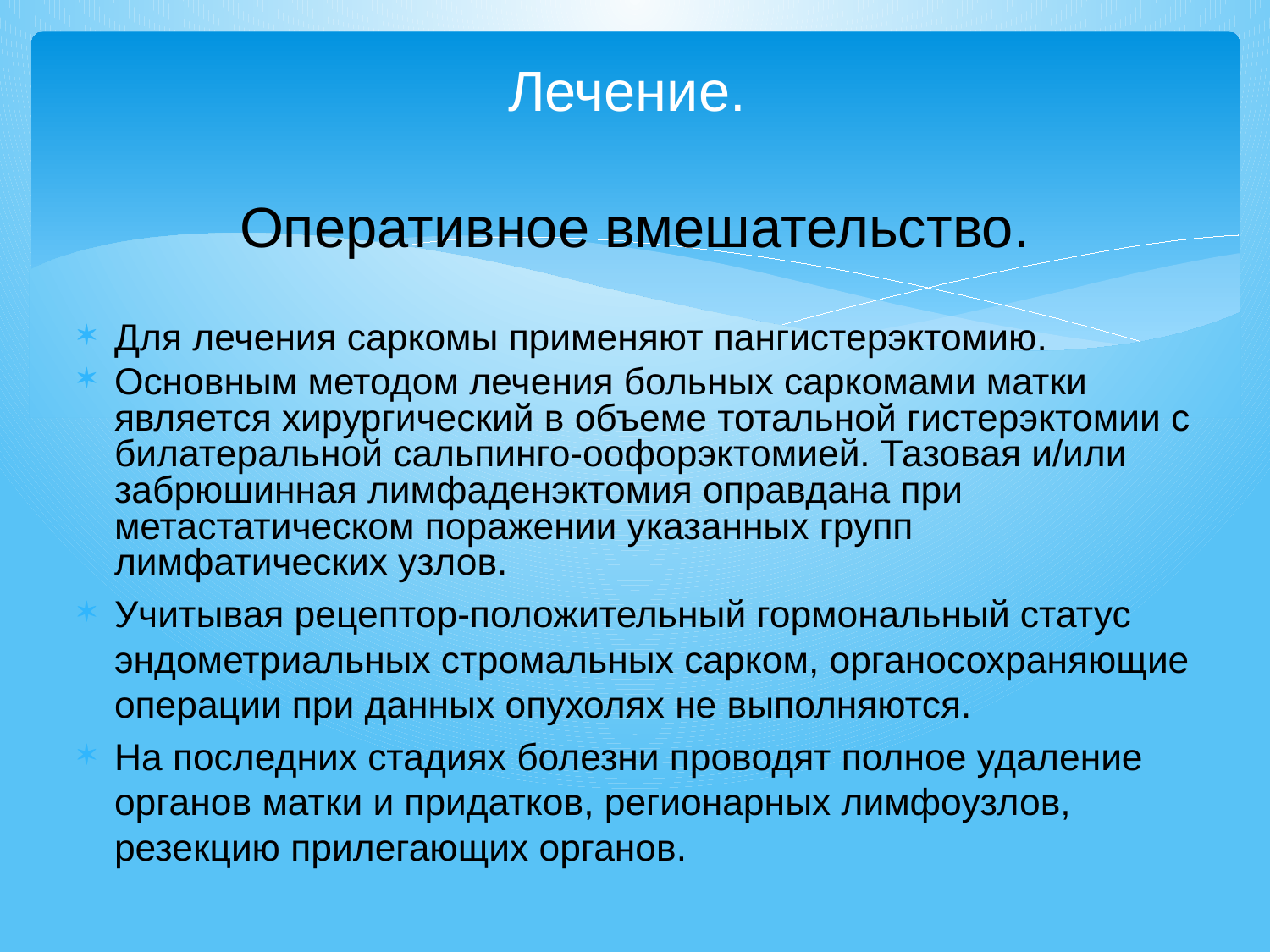

# Лечение. Оперативное вмешательство.
Для лечения саркомы применяют пангистерэктомию.
Основным методом лечения больных саркомами матки является хирургический в объеме тотальной гистерэктомии с билатеральной сальпинго-оофорэктомией. Тазовая и/или забрюшинная лимфаденэктомия оправдана при метастатическом поражении указанных групп лимфатических узлов.
Учитывая рецептор-положительный гормональный статус эндометриальных стромальных сарком, органосохраняющие операции при данных опухолях не выполняются.
На последних стадиях болезни проводят полное удаление органов матки и придатков, регионарных лимфоузлов, резекцию прилегающих органов.